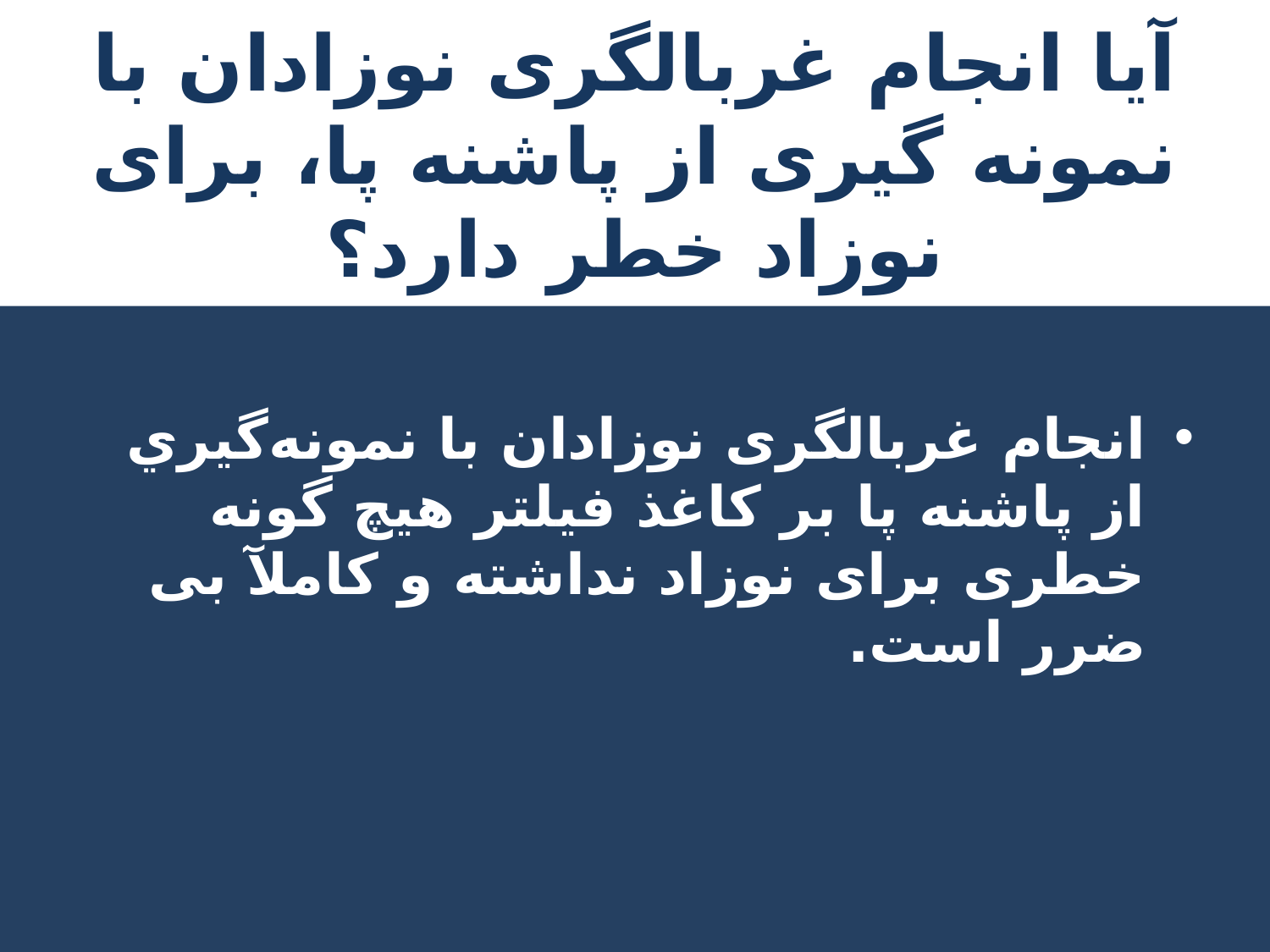

# آيا انجام غربالگری نوزادان با نمونه گيری از پاشنه پا، برای نوزاد خطر دارد؟
انجام غربالگری نوزادان با نمونه‌گيري از پاشنه پا بر كاغذ فيلتر هيچ گونه خطری برای نوزاد نداشته و کاملآ بی ضرر است.